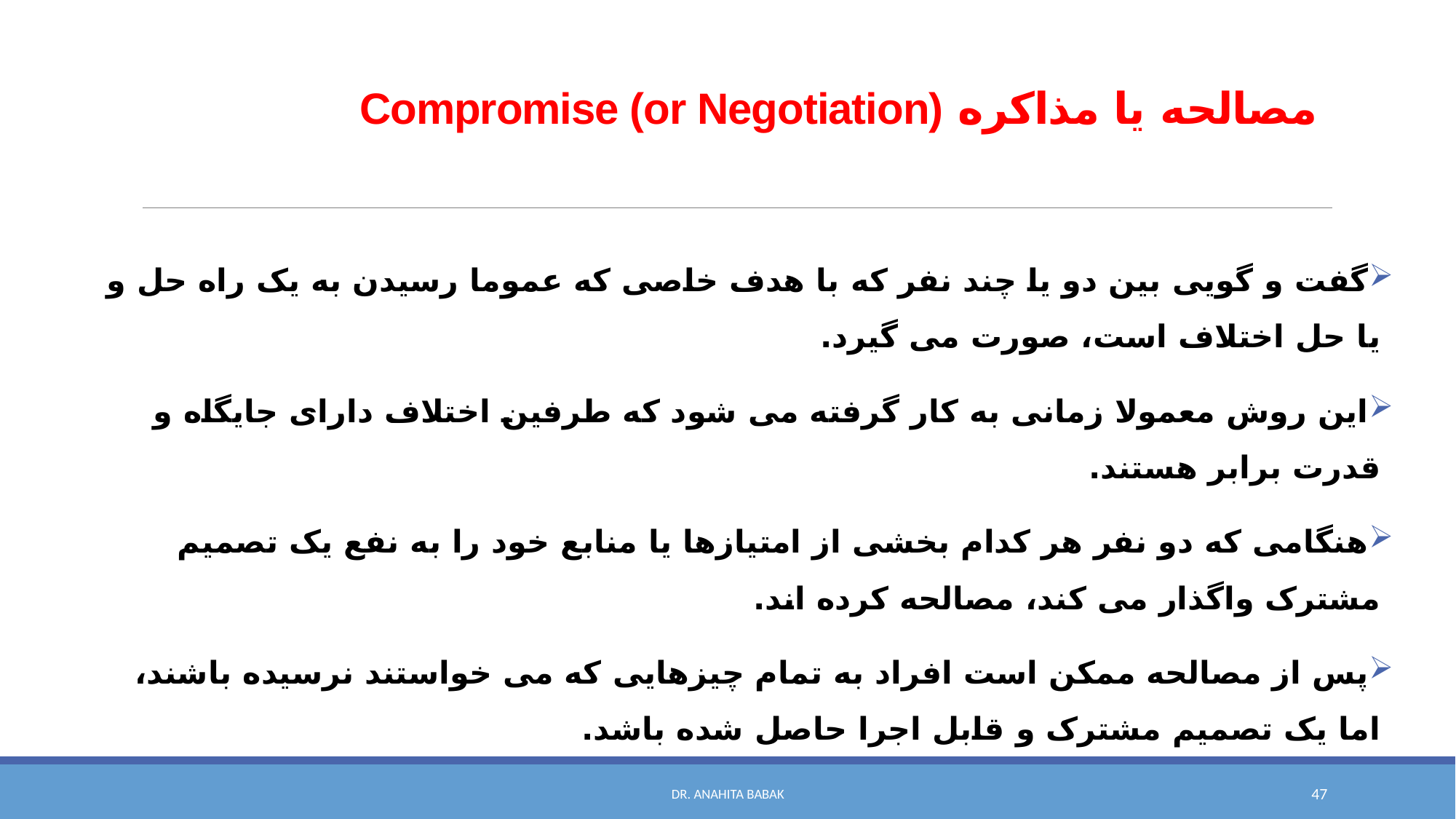

# مصالحه یا مذاکره Compromise (or Negotiation)
گفت و گویی بین دو یا چند نفر که با هدف خاصی که عموما رسیدن به یک راه حل و یا حل اختلاف است، صورت می گیرد.
این روش معمولا زمانی به کار گرفته می شود که طرفین اختلاف دارای جایگاه و قدرت برابر هستند.
هنگامی که دو نفر هر کدام بخشی از امتیازها یا منابع خود را به نفع یک تصمیم مشترک واگذار می کند، مصالحه کرده اند.
پس از مصالحه ممکن است افراد به تمام چیزهایی که می خواستند نرسیده باشند، اما یک تصمیم مشترک و قابل اجرا حاصل شده باشد.

Dr. Anahita Babak
47